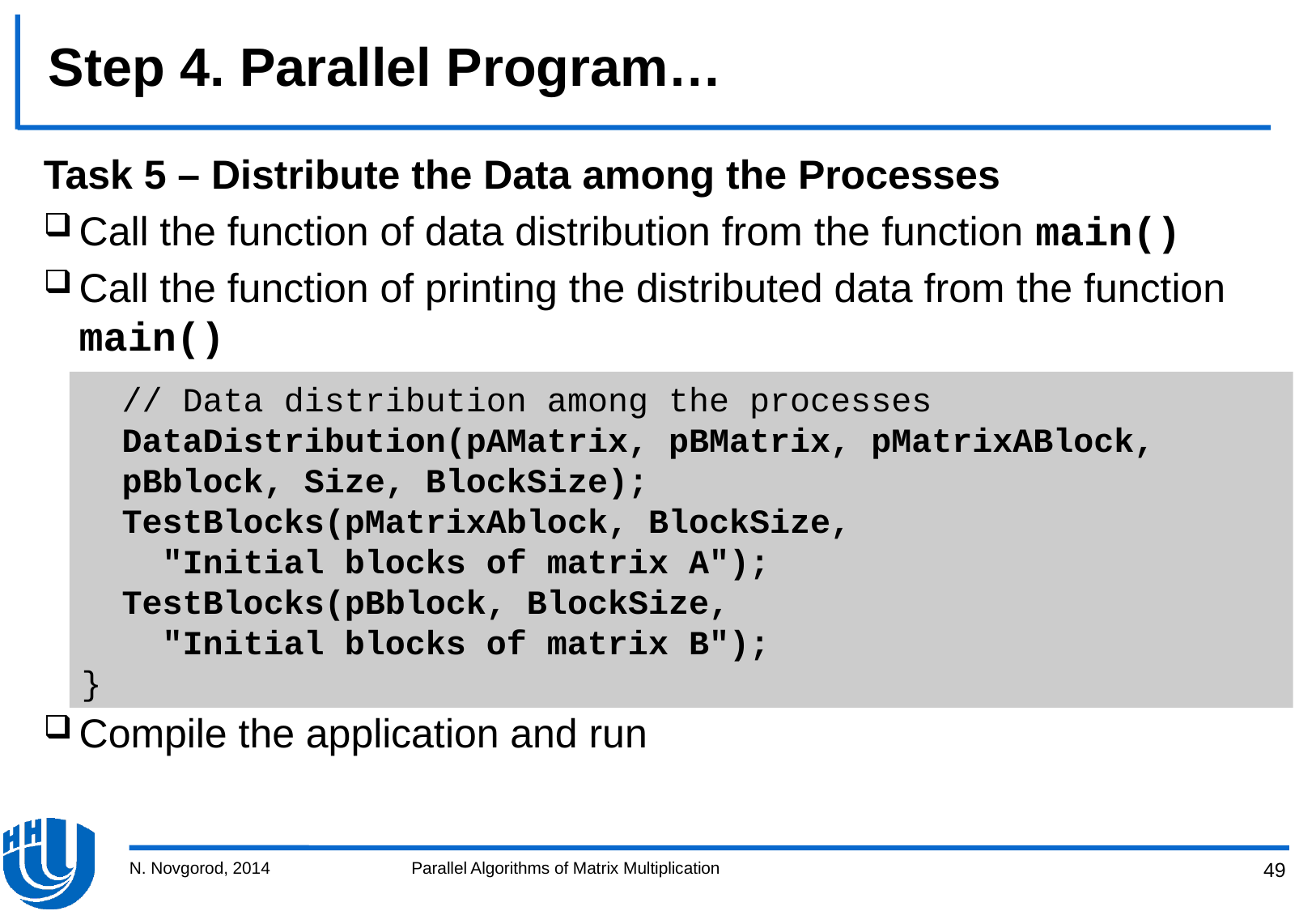

# Step 4. Parallel Program…
Task 5 – Distribute the Data among the Processes
Call the function of data distribution from the function main()
Call the function of printing the distributed data from the function main()

Compile the application and run
  // Data distribution among the processes
  DataDistribution(pAMatrix, pBMatrix, pMatrixABlock,
  pBblock, Size, BlockSize);
  TestBlocks(pMatrixAblock, BlockSize,
    "Initial blocks of matrix A");
  TestBlocks(pBblock, BlockSize,
    "Initial blocks of matrix B");
}
N. Novgorod, 2014
Parallel Algorithms of Matrix Multiplication
49